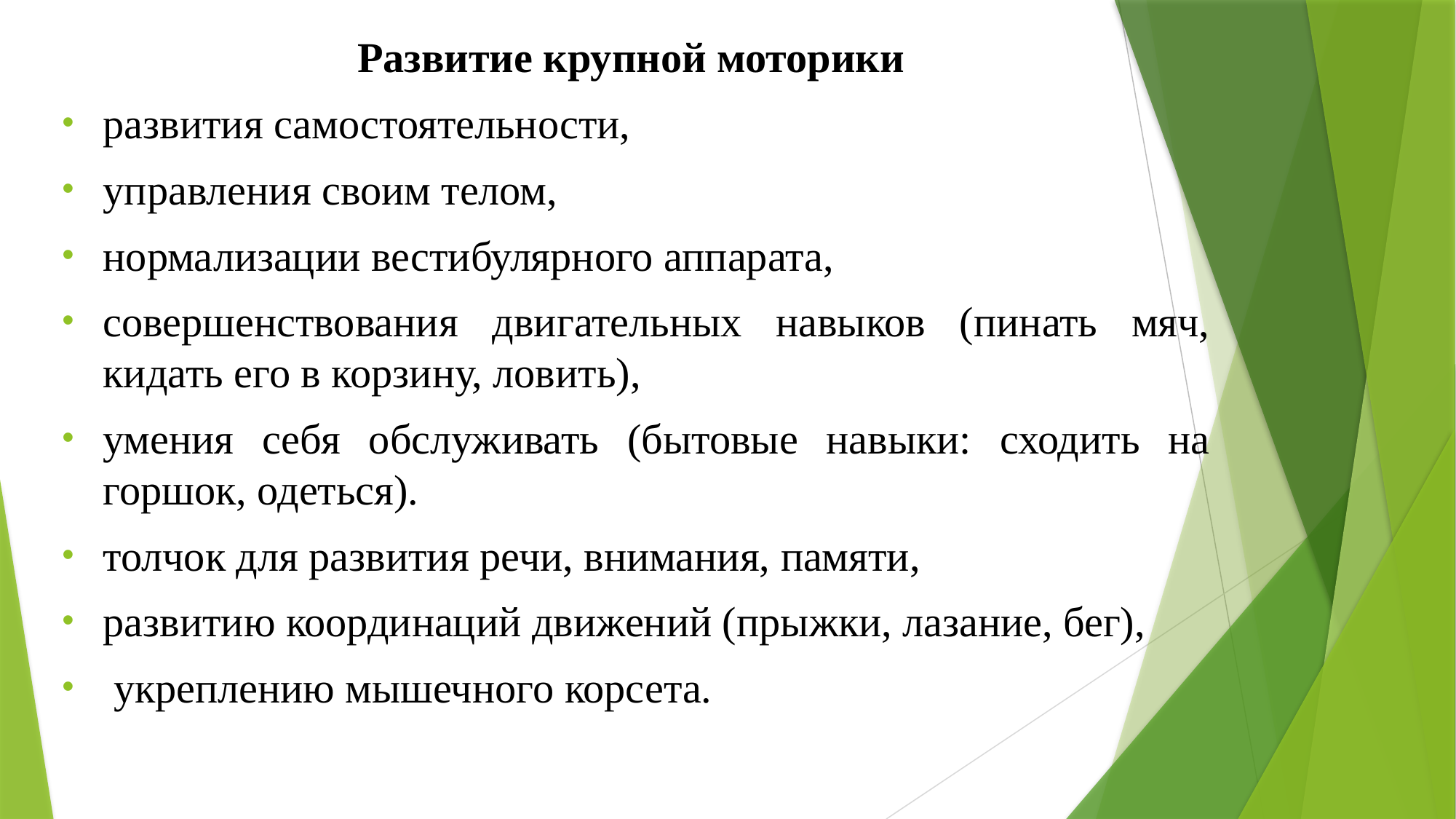

Развитие крупной моторики
развития самостоятельности,
управления своим телом,
нормализации вестибулярного аппарата,
совершенствования двигательных навыков (пинать мяч, кидать его в корзину, ловить),
умения себя обслуживать (бытовые навыки: сходить на горшок, одеться).
толчок для развития речи, внимания, памяти,
развитию координаций движений (прыжки, лазание, бег),
 укреплению мышечного корсета.